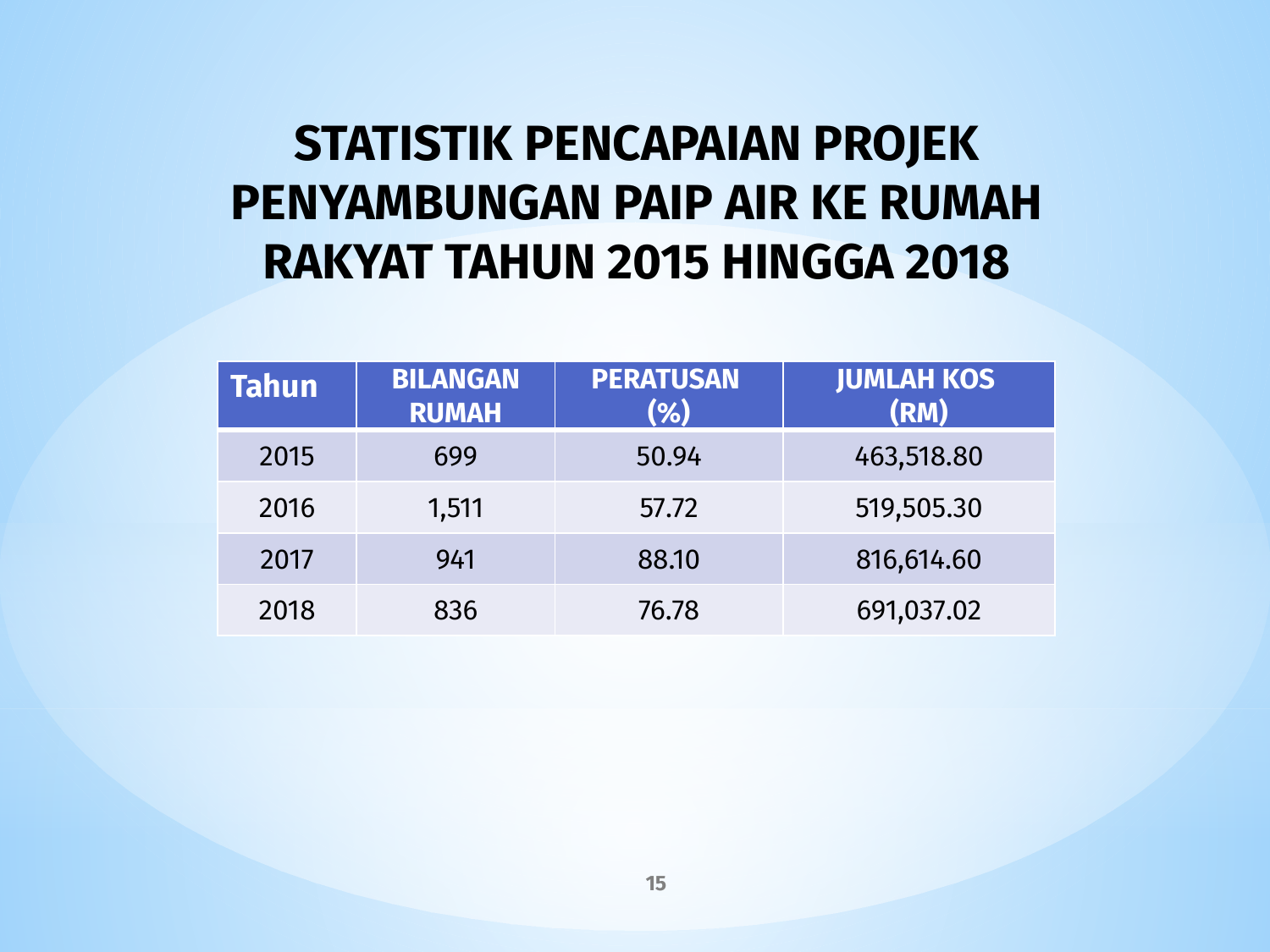

STATISTIK PENCAPAIAN PROJEK PENYAMBUNGAN PAIP AIR KE RUMAH RAKYAT TAHUN 2015 HINGGA 2018
| Tahun | BILANGAN RUMAH | PERATUSAN (%) | JUMLAH KOS (RM) |
| --- | --- | --- | --- |
| 2015 | 699 | 50.94 | 463,518.80 |
| 2016 | 1,511 | 57.72 | 519,505.30 |
| 2017 | 941 | 88.10 | 816,614.60 |
| 2018 | 836 | 76.78 | 691,037.02 |
15